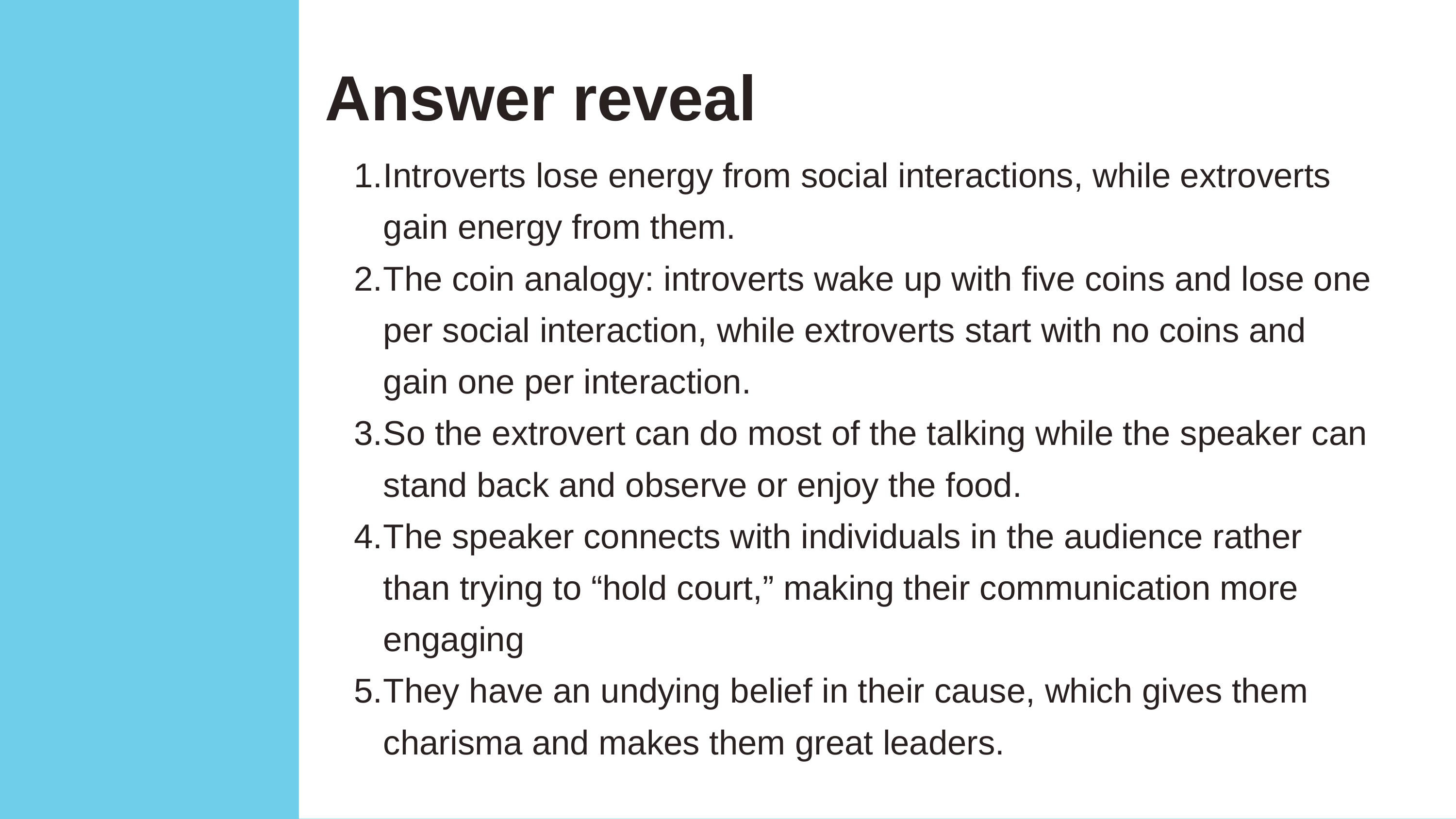

Answer reveal
Introverts lose energy from social interactions, while extroverts gain energy from them.
The coin analogy: introverts wake up with five coins and lose one per social interaction, while extroverts start with no coins and gain one per interaction.
So the extrovert can do most of the talking while the speaker can stand back and observe or enjoy the food.
The speaker connects with individuals in the audience rather than trying to “hold court,” making their communication more engaging
They have an undying belief in their cause, which gives them charisma and makes them great leaders.